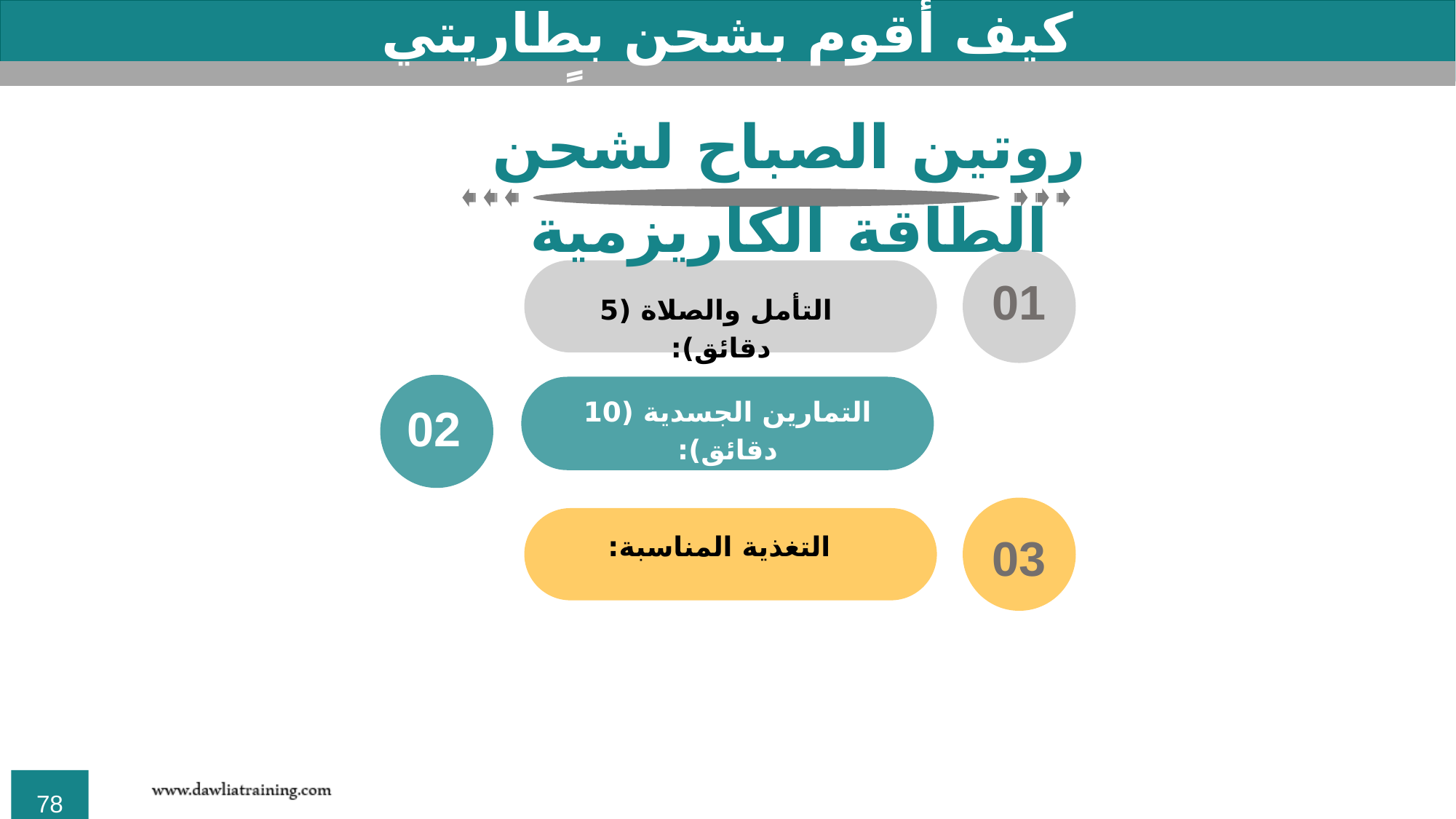

كيف أقوم بشحن بطاريتي الداخلية يومياً؟
روتين الصباح لشحن الطاقة الكاريزمية

01
التأمل والصلاة (5 دقائق):

التمارين الجسدية (10 دقائق):
02

التغذية المناسبة:
03